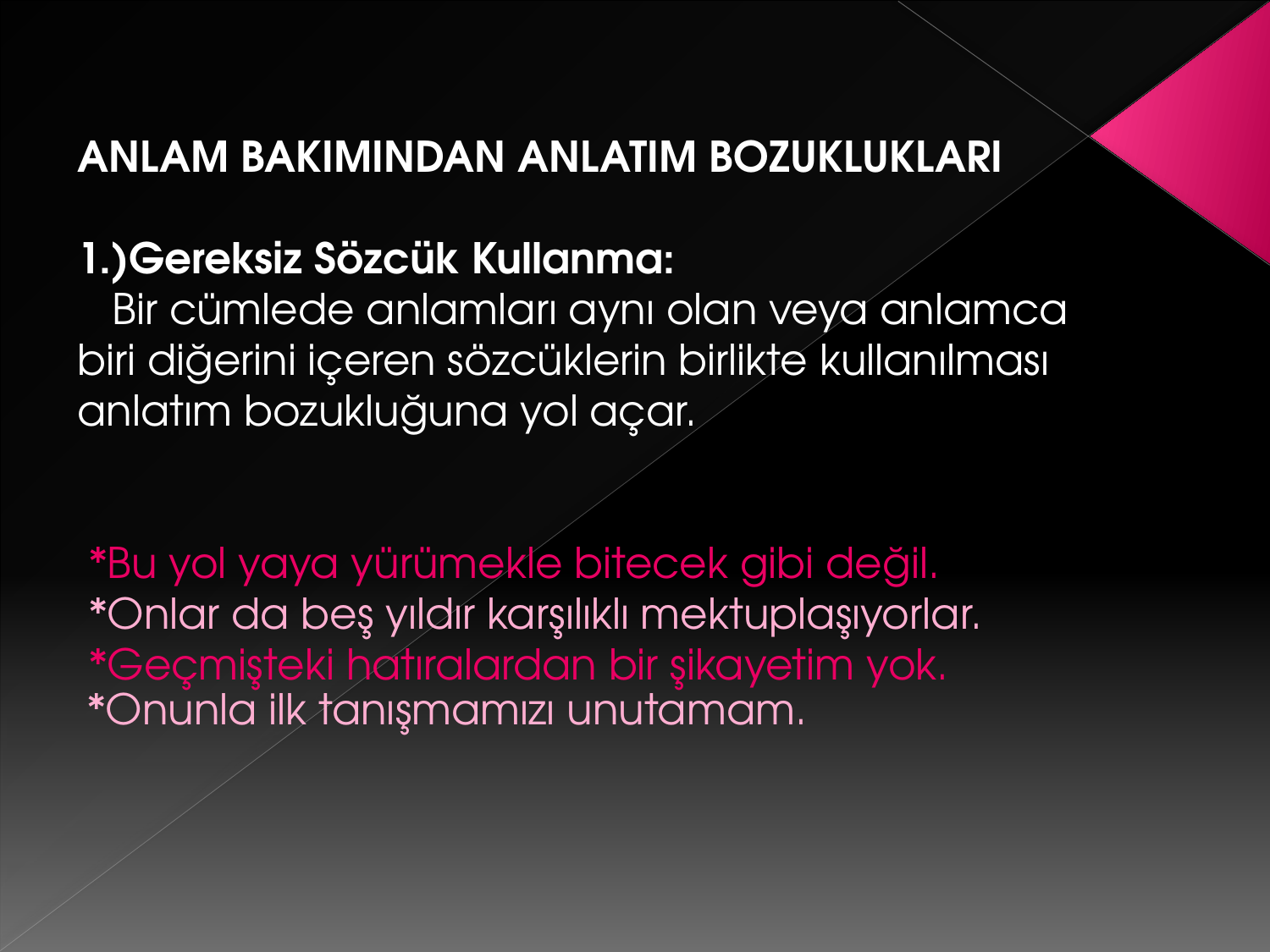

ANLAM BAKIMINDAN ANLATIM BOZUKLUKLARI

1.)Gereksiz Sözcük Kullanma:
   Bir cümlede anlamları aynı olan veya anlamca biri diğerini içeren sözcüklerin birlikte kullanılması anlatım bozukluğuna yol açar.
 *Bu yol yaya yürümekle bitecek gibi değil.
 *Onlar da beş yıldır karşılıklı mektuplaşıyorlar.
 *Geçmişteki hatıralardan bir şikayetim yok.
*Onunla ilk tanışmamızı unutamam.